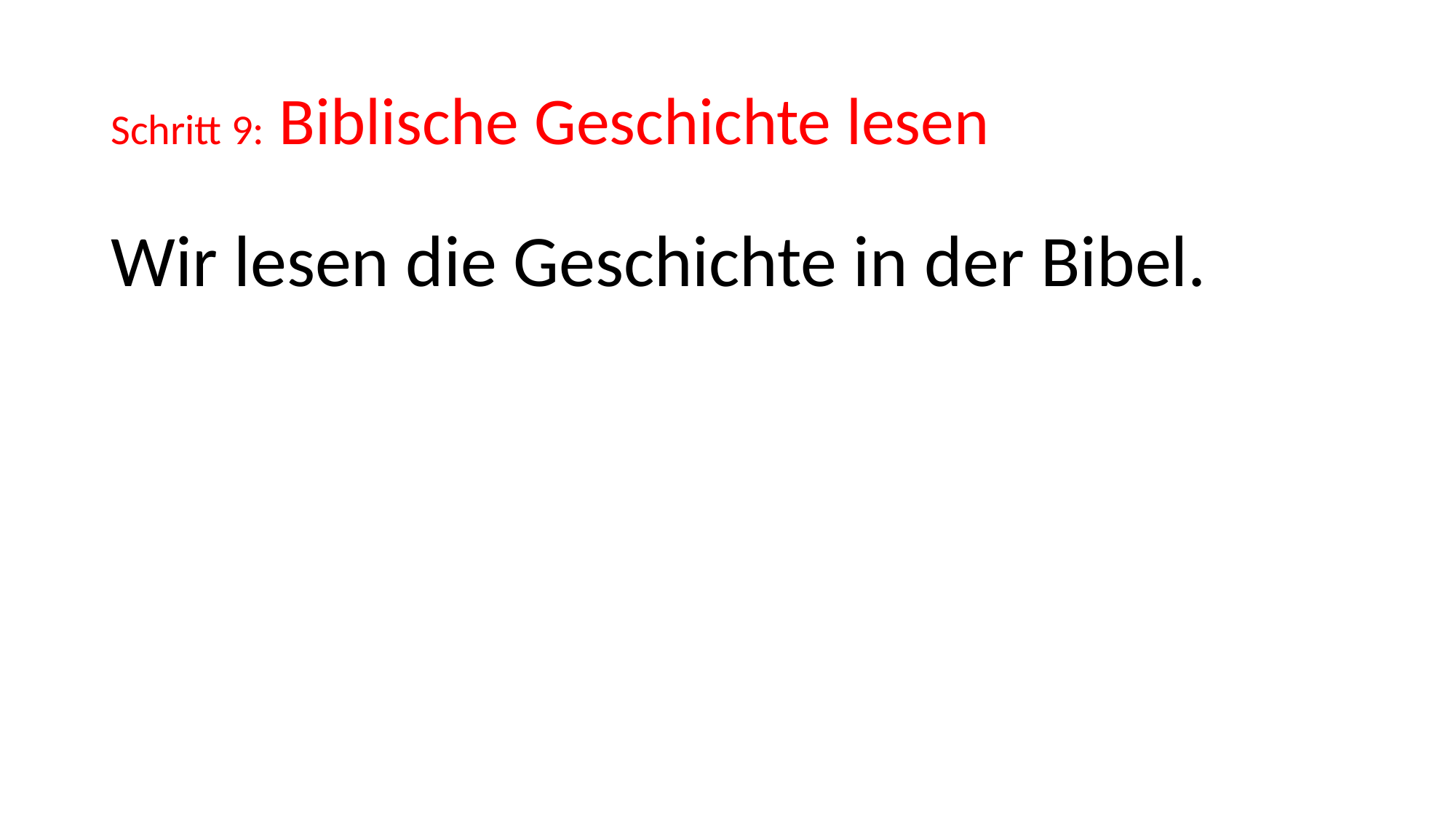

# Schritt 9: Biblische Geschichte lesen
Wir lesen die Geschichte in der Bibel.